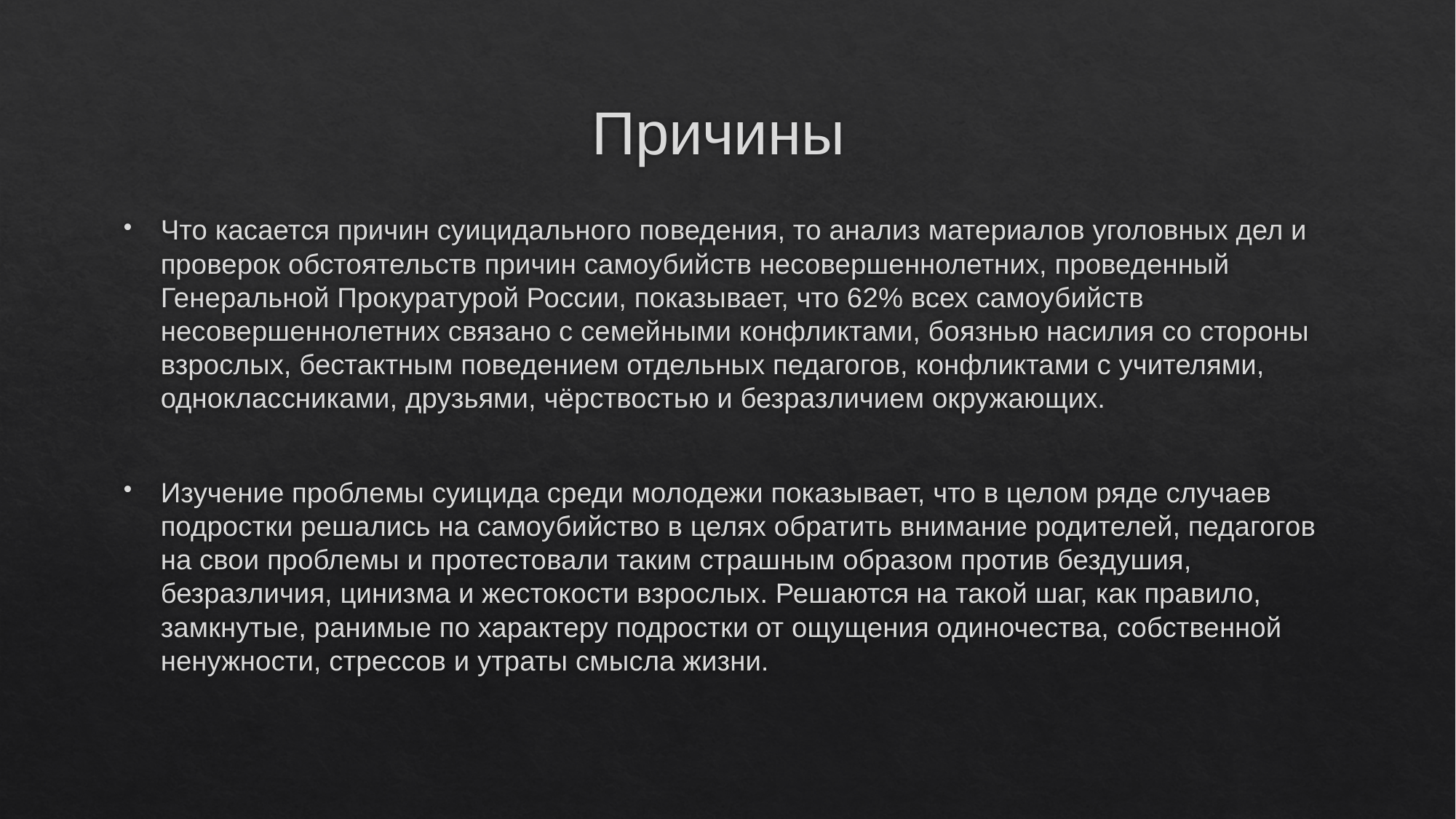

# Причины
Что касается причин суицидального поведения, то анализ материалов уголовных дел и проверок обстоятельств причин самоубийств несовершеннолетних, проведенный Генеральной Прокуратурой России, показывает, что 62% всех самоубийств несовершеннолетних связано с семейными конфликтами, боязнью насилия со стороны взрослых, бестактным поведением отдельных педагогов, конфликтами с учителями, одноклассниками, друзьями, чёрствостью и безразличием окружающих.

Изучение проблемы суицида среди молодежи показывает, что в целом ряде случаев подростки решались на самоубийство в целях обратить внимание родителей, педагогов на свои проблемы и протестовали таким страшным образом против бездушия, безразличия, цинизма и жестокости взрослых. Решаются на такой шаг, как правило, замкнутые, ранимые по характеру подростки от ощущения одиночества, собственной ненужности, стрессов и утраты смысла жизни.